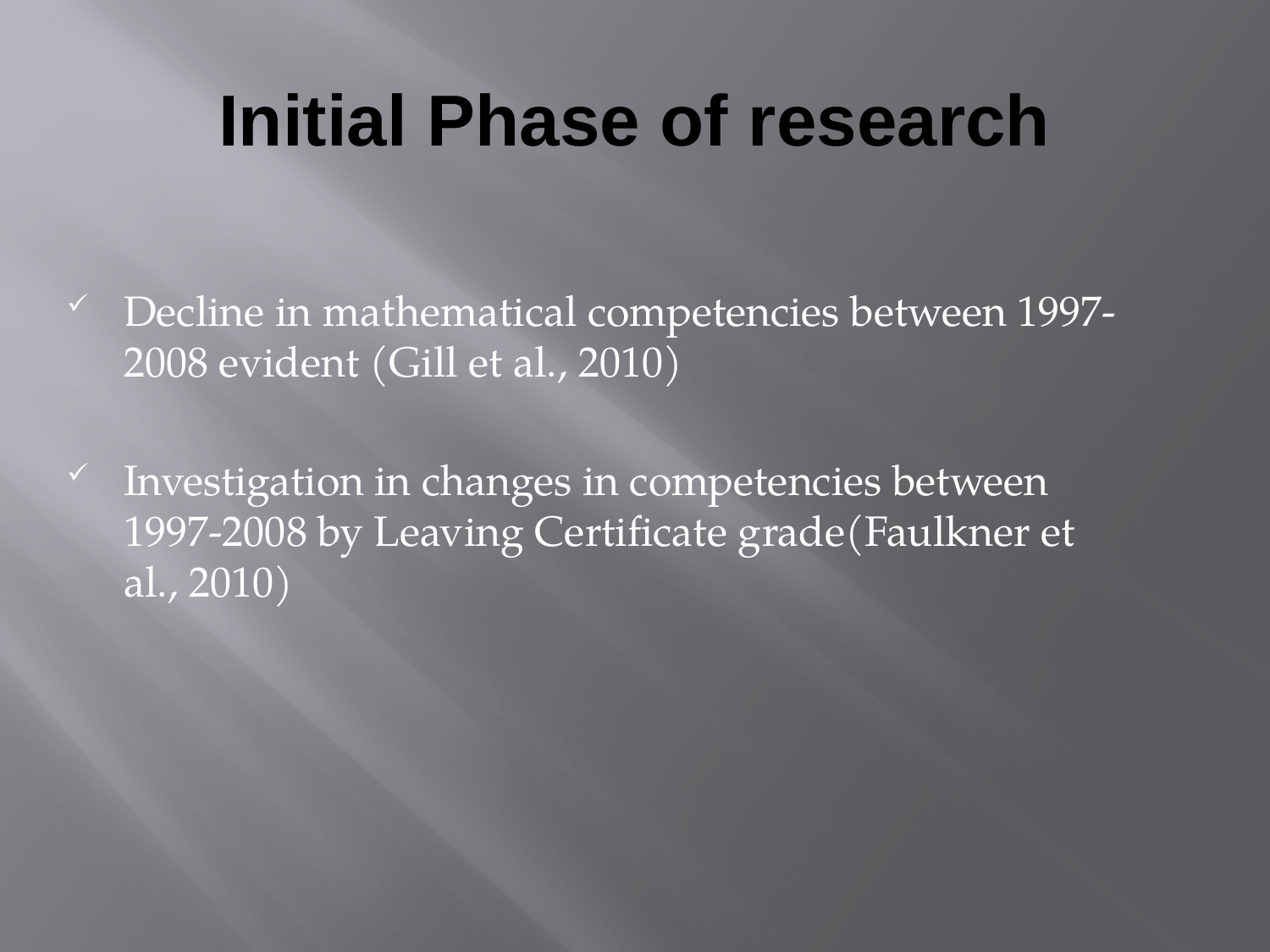

# Initial Phase of research

Decline in mathematical competencies between 1997-2008 evident (Gill et al., 2010)

Investigation in changes in competencies between 1997-2008 by Leaving Certificate grade(Faulkner et al., 2010)